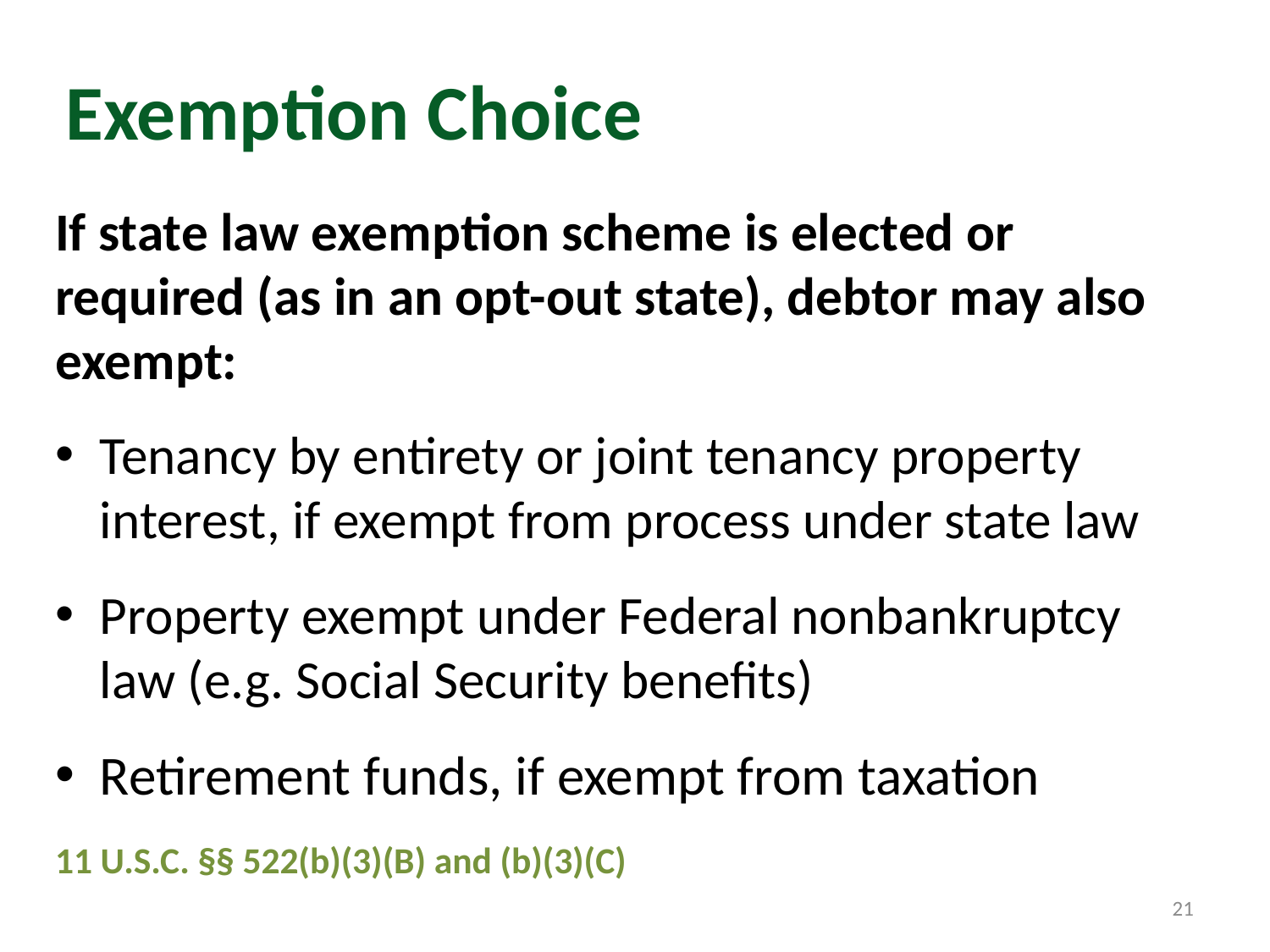

# Exemption Choice
If state law exemption scheme is elected or required (as in an opt-out state), debtor may also exempt:
Tenancy by entirety or joint tenancy property interest, if exempt from process under state law
Property exempt under Federal nonbankruptcy law (e.g. Social Security benefits)
Retirement funds, if exempt from taxation
11 U.S.C. §§ 522(b)(3)(B) and (b)(3)(C)

21